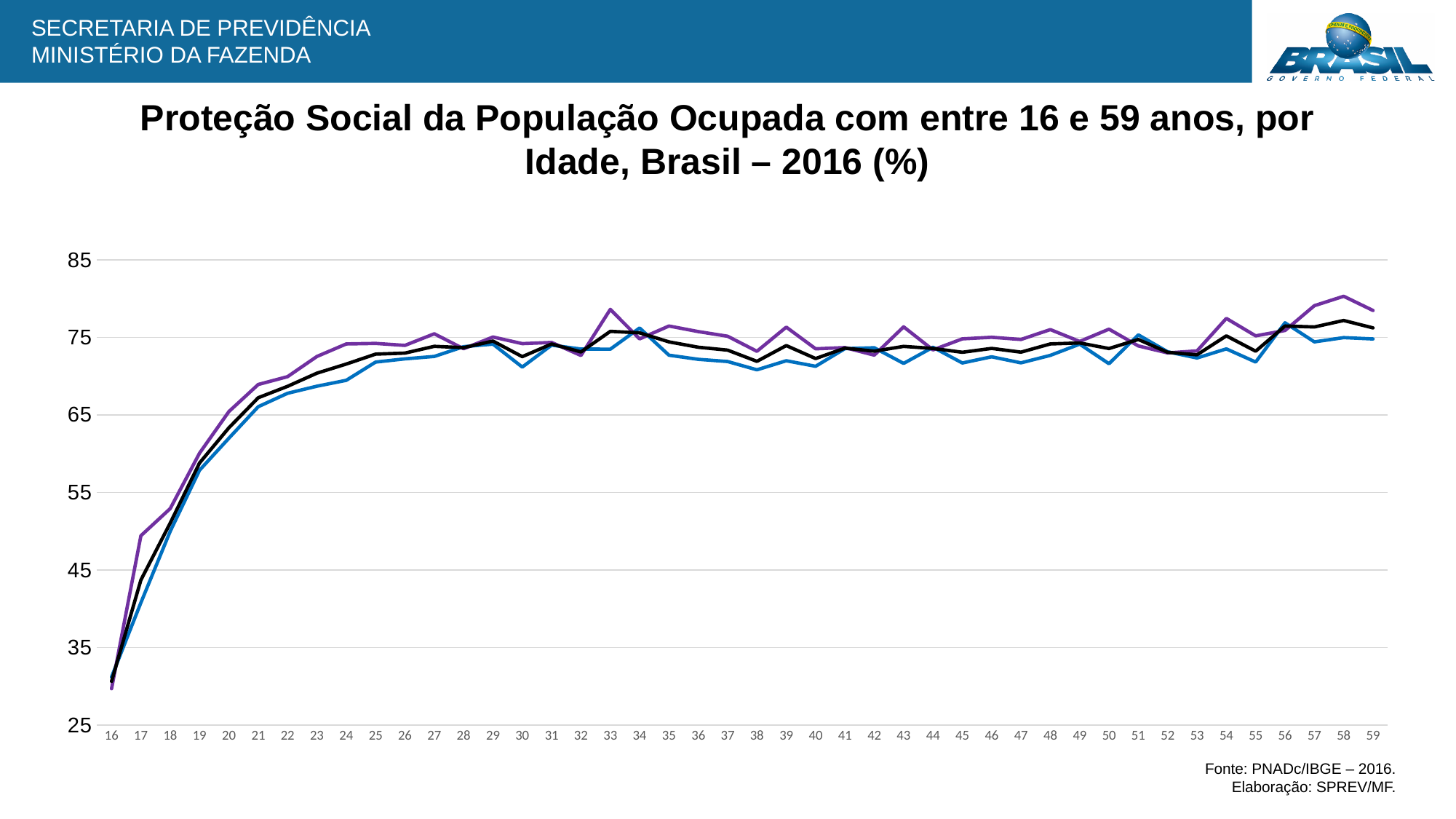

Proteção Social da População Ocupada com entre 16 e 59 anos, por Idade, Brasil – 2016 (%)

### Chart

| Category | Masculino | Feminino | Total |
|---|---|---|---|
| 16 | 31.201348700740823 | 29.685573533645098 | 30.63476788520336 |
| 17 | 40.78683696393385 | 49.41567097655324 | 43.70706595444356 |
| 18 | 49.98005256080482 | 52.910881127624556 | 51.04556003203176 |
| 19 | 57.8685992544514 | 60.07047065785614 | 58.80500106003551 |
| 20 | 61.997278015888426 | 65.43235323524661 | 63.33867129263109 |
| 21 | 66.05457911079904 | 68.91954099258074 | 67.2132265669594 |
| 22 | 67.787475198341 | 69.9330713703182 | 68.68189358316175 |
| 23 | 68.69939670259716 | 72.52844024846326 | 70.38172121347061 |
| 24 | 69.46220610907459 | 74.1486268443005 | 71.55663140557613 |
| 25 | 71.80820213040292 | 74.21679925328229 | 72.8349436616518 |
| 26 | 72.22537376573096 | 73.96118610866283 | 72.96611335948698 |
| 27 | 72.53855579680547 | 75.45546108160812 | 73.83647174380567 |
| 28 | 73.79302199614732 | 73.52646154627912 | 73.67442996079922 |
| 29 | 74.12597438076494 | 75.03899280036934 | 74.52198820434438 |
| 30 | 71.16907545648976 | 74.18636387526936 | 72.50629444745088 |
| 31 | 73.99666193528682 | 74.34144915125914 | 74.14356165163707 |
| 32 | 73.48989589761455 | 72.65923899124165 | 73.1172482692108 |
| 33 | 73.47164245279055 | 78.60565733882862 | 75.77300838121916 |
| 34 | 76.20671732223909 | 74.79618487599555 | 75.57907773522282 |
| 35 | 72.69892568870239 | 76.4582407397837 | 74.41572311087248 |
| 36 | 72.16317537023619 | 75.73794487775028 | 73.72108656286322 |
| 37 | 71.87993235625704 | 75.13861333353643 | 73.35046337904973 |
| 38 | 70.80991447571841 | 73.19887953108358 | 71.90617599135751 |
| 39 | 71.97984501355288 | 76.31708850056646 | 73.93644112079309 |
| 40 | 71.26808155263325 | 73.52541841701048 | 72.26365848117202 |
| 41 | 73.54274090082004 | 73.67823809579903 | 73.60412547550499 |
| 42 | 73.65566366559213 | 72.70035693933225 | 73.21684564071124 |
| 43 | 71.63645090745234 | 76.35733824649138 | 73.83063770926057 |
| 44 | 73.72460901460818 | 73.37626194872766 | 73.56771493576132 |
| 45 | 71.69208807655868 | 74.80351383421383 | 73.07209825305985 |
| 46 | 72.489290245031 | 75.00841433305399 | 73.57372483658733 |
| 47 | 71.7076166963375 | 74.72447600464132 | 73.08938441013913 |
| 48 | 72.67419747076919 | 76.00103731237303 | 74.1506676115111 |
| 49 | 74.1215133311751 | 74.47061747926614 | 74.27837913232179 |
| 50 | 71.60009552321205 | 76.05860163947 | 73.55574528818829 |
| 51 | 75.31774327685807 | 73.89669699068409 | 74.72472608425436 |
| 52 | 73.13249351345084 | 72.99233498380035 | 73.07055369908966 |
| 53 | 72.33465951680793 | 73.25300070125603 | 72.74535684465215 |
| 54 | 73.51436973160003 | 77.43945858290898 | 75.19031504341572 |
| 55 | 71.81365084256277 | 75.1918258028954 | 73.21208464543368 |
| 56 | 76.87762469608782 | 75.8828010507869 | 76.46155362804194 |
| 57 | 74.41244903323955 | 79.08273266822601 | 76.34036921116501 |
| 58 | 74.96277199354256 | 80.29750023147999 | 77.17646932677599 |
| 59 | 74.7941056497707 | 78.46010712253081 | 76.21854305973208 |
Fonte: PNADc/IBGE – 2016.
Elaboração: SPREV/MF.